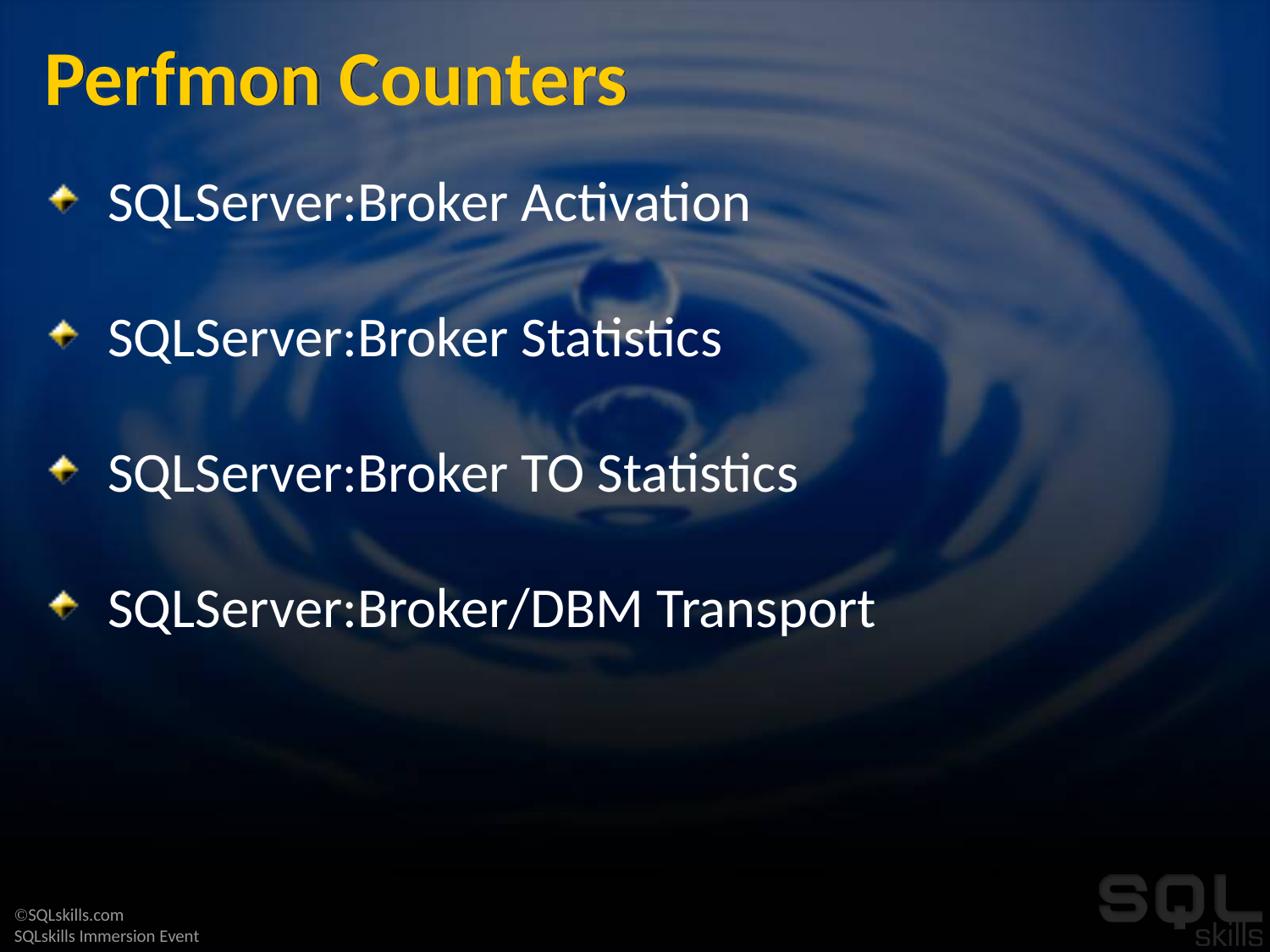

# Perfmon Counters
SQLServer:Broker Activation
SQLServer:Broker Statistics
SQLServer:Broker TO Statistics
SQLServer:Broker/DBM Transport